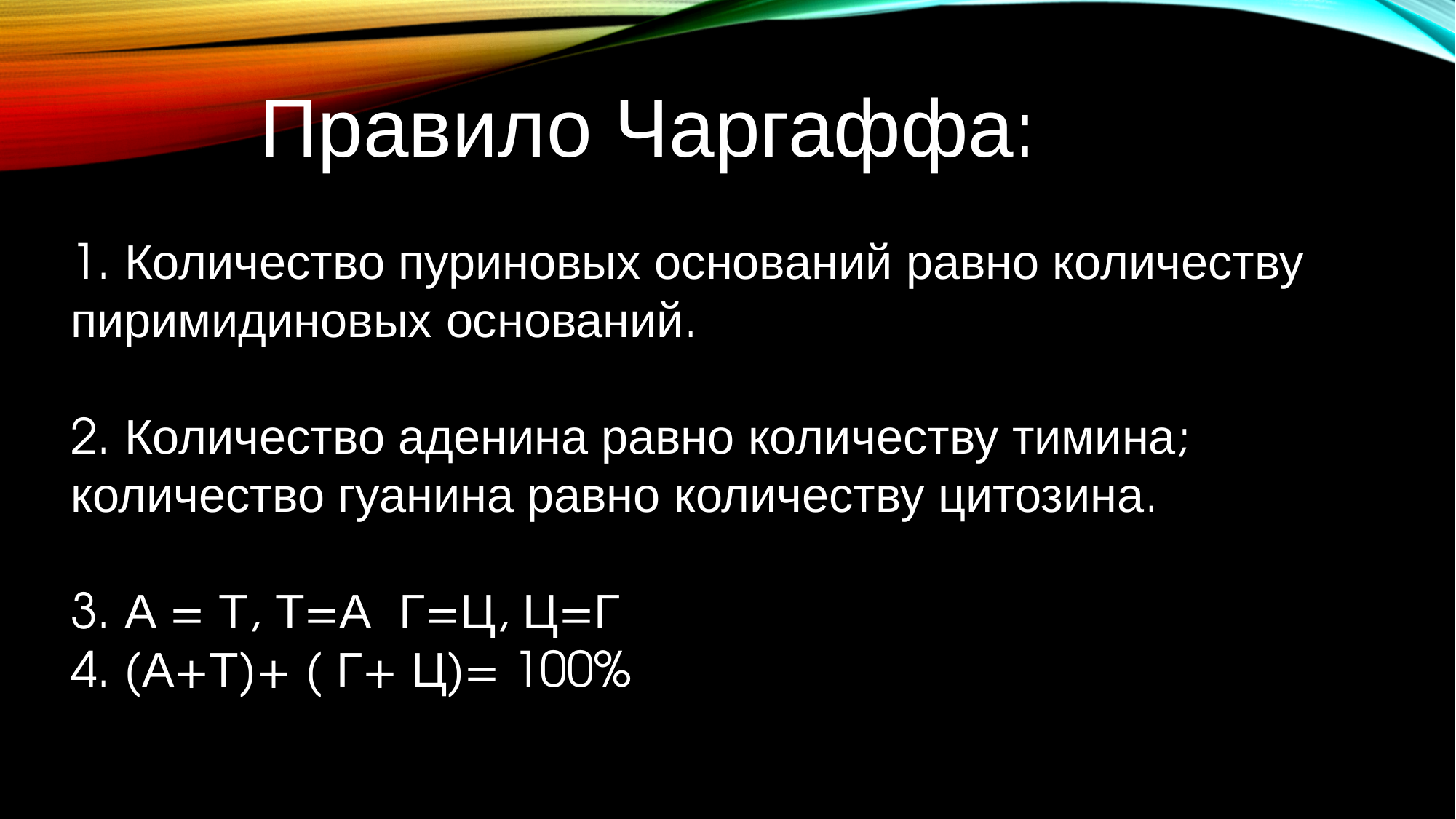

Правило Чаргаффа:

1. Количество пуриновых оснований равно количеству пиримидиновых оснований.

2. Количество аденина равно количеству тимина; количество гуанина равно количеству цитозина.

3. А = Т, Т=А  Г=Ц, Ц=Г
4. (А+Т)+ ( Г+ Ц)= 100%